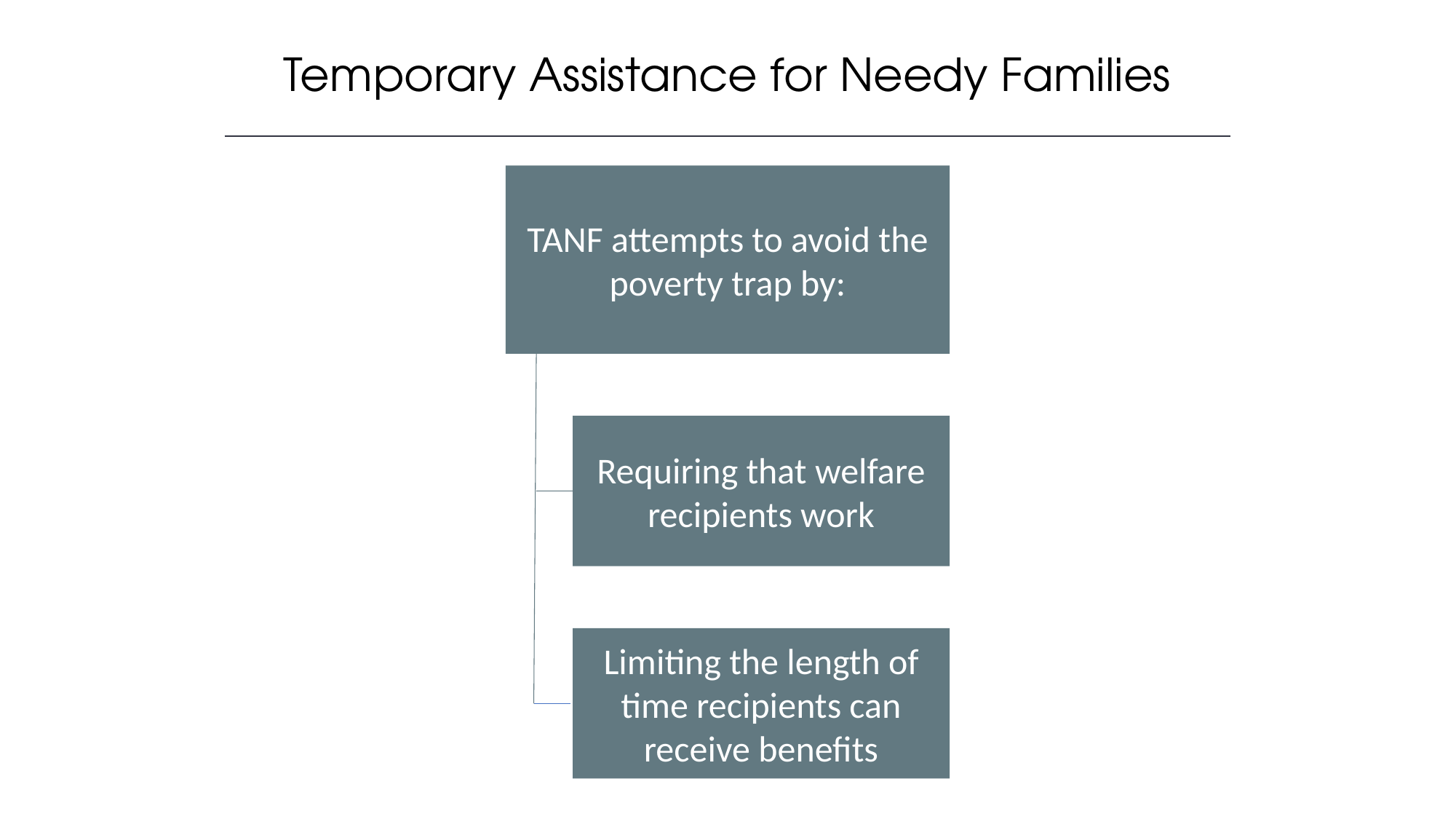

Temporary Assistance for Needy Families
TANF attempts to avoid the poverty trap by:
Requiring that welfare recipients work
Limiting the length of time recipients can receive benefits